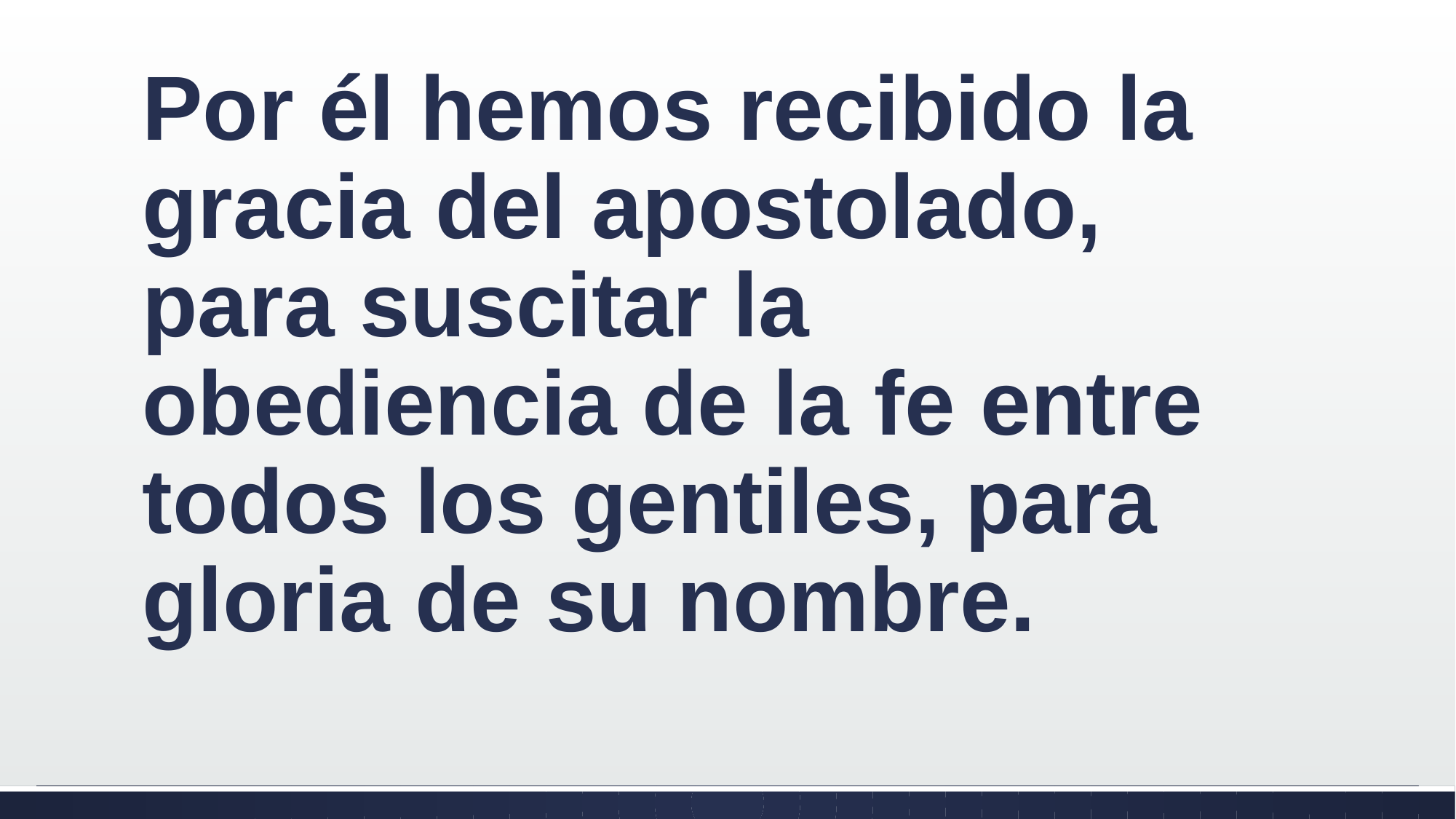

Por él hemos recibido la gracia del apostolado, para suscitar la obediencia de la fe entre todos los gentiles, para gloria de su nombre.
#